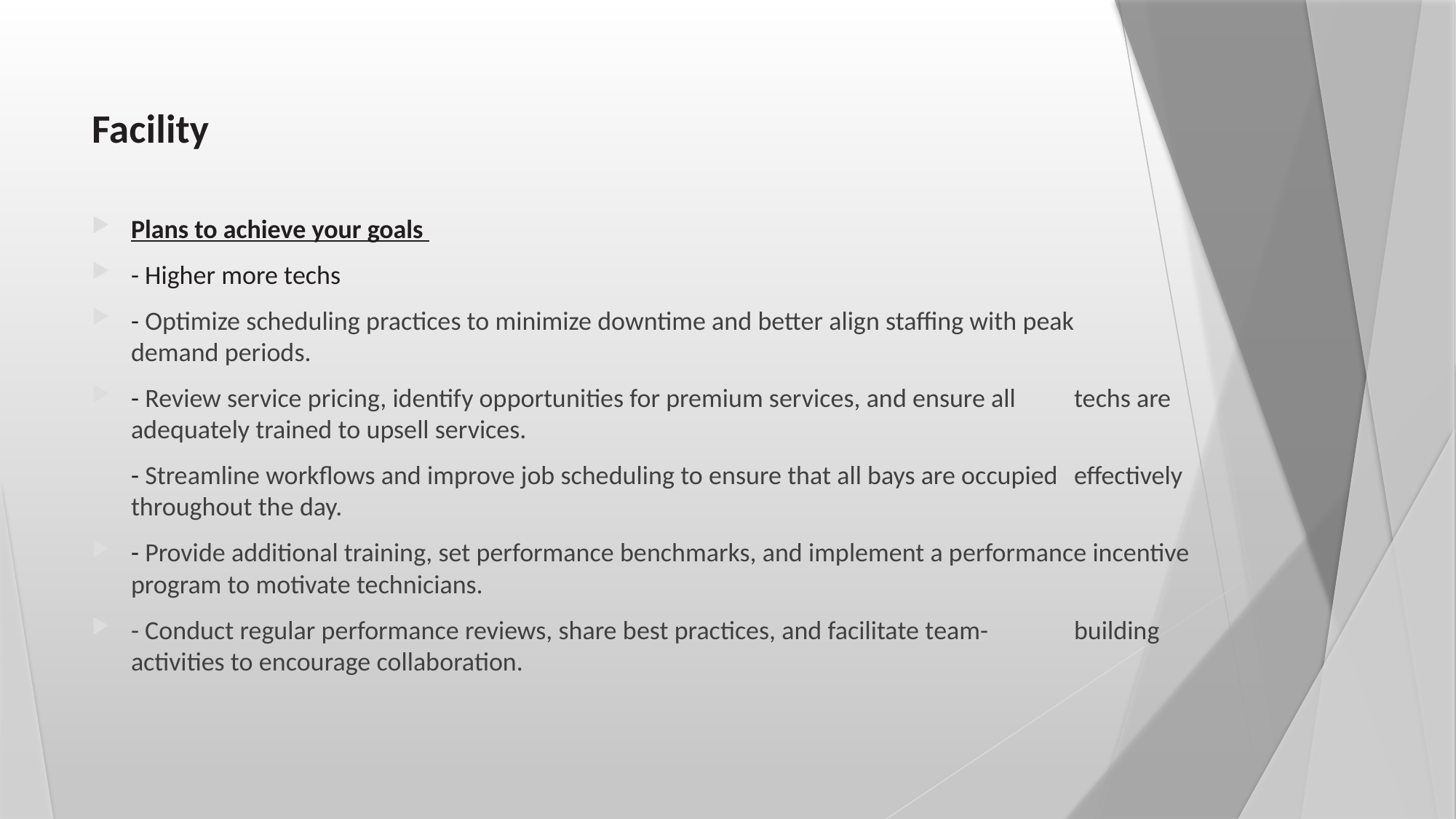

# Facility

Plans to achieve your goals
- Higher more techs
- Optimize scheduling practices to minimize downtime and better align staffing with peak    	demand periods.
- Review service pricing, identify opportunities for premium services, and ensure all 	techs are adequately trained to upsell services.
- Streamline workflows and improve job scheduling to ensure that all bays are occupied 	effectively throughout the day.
- Provide additional training, set performance benchmarks, and implement a performance incentive program to motivate technicians.
- Conduct regular performance reviews, share best practices, and facilitate team-	building activities to encourage collaboration.